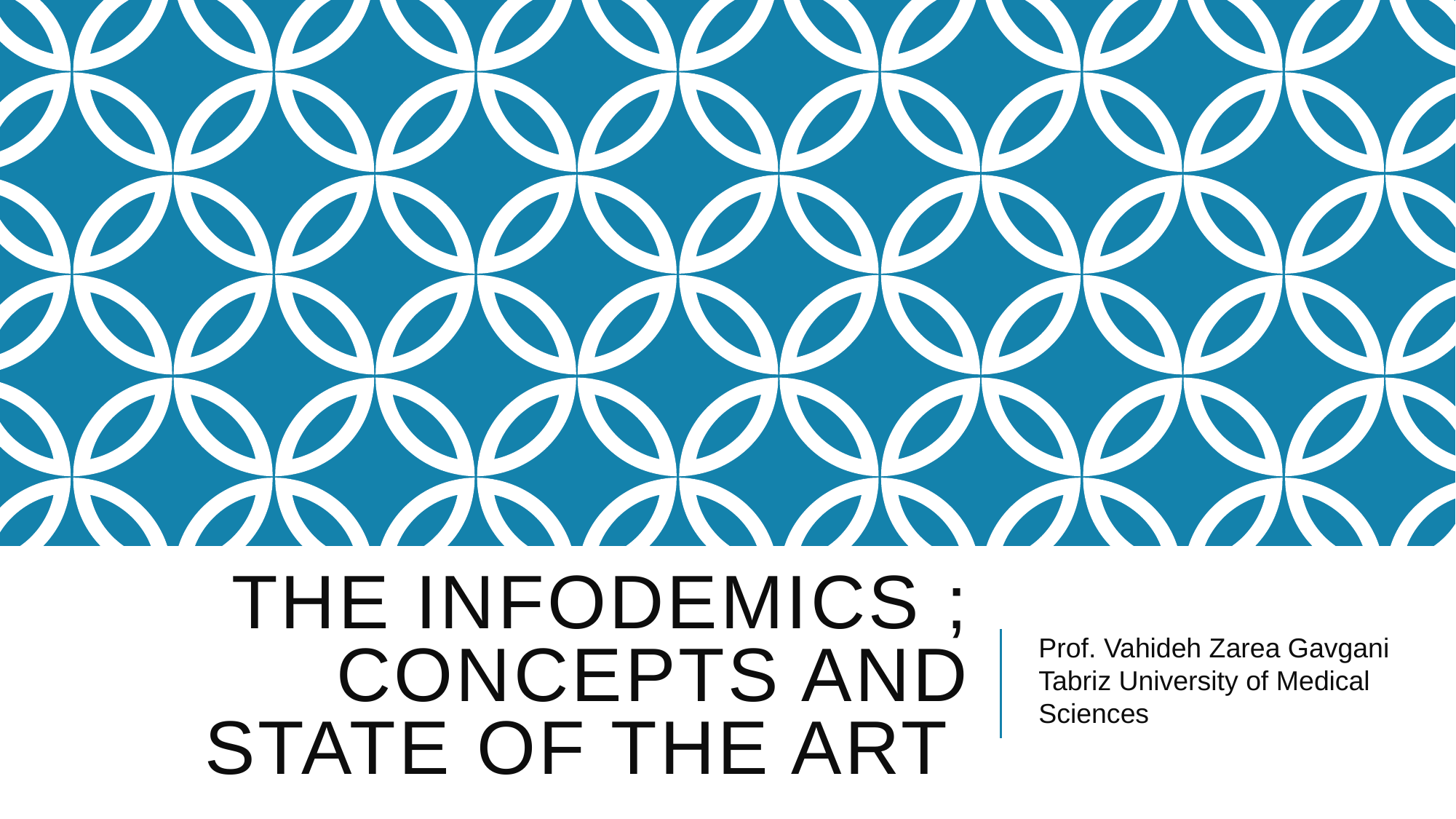

# The Infodemics ; concepts and state of the art
Prof. Vahideh Zarea Gavgani
Tabriz University of Medical Sciences